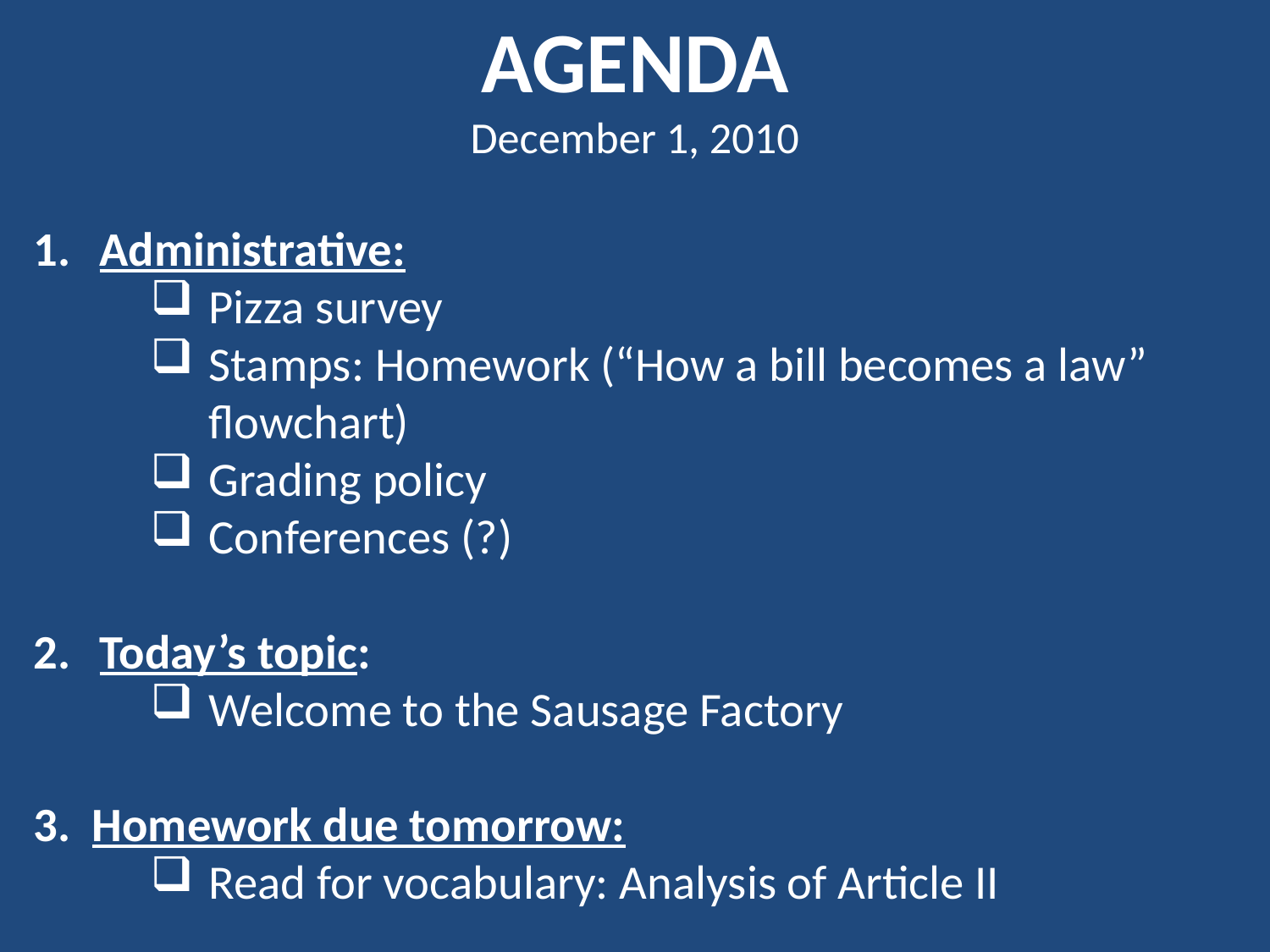

# AGENDA December 1, 2010
Administrative:
Pizza survey
Stamps: Homework (“How a bill becomes a law” flowchart)
Grading policy
Conferences (?)

Today’s topic:
Welcome to the Sausage Factory

Homework due tomorrow:
Read for vocabulary: Analysis of Article II